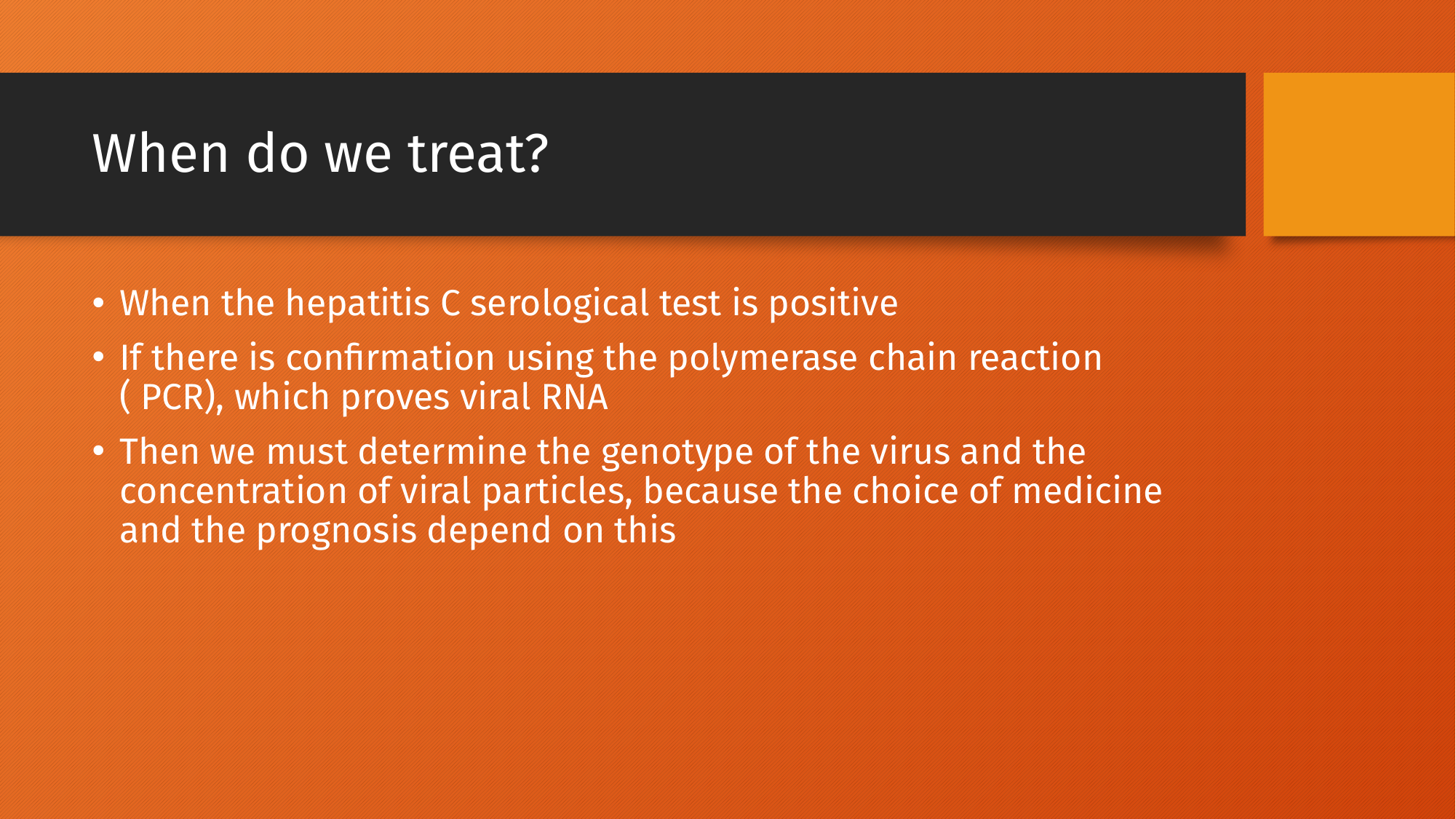

# When do we treat?
When the hepatitis C serological test is positive
If there is confirmation using the polymerase chain reaction ( PCR), which proves viral RNA
Then we must determine the genotype of the virus and the concentration of viral particles, because the choice of medicine and the prognosis depend on this